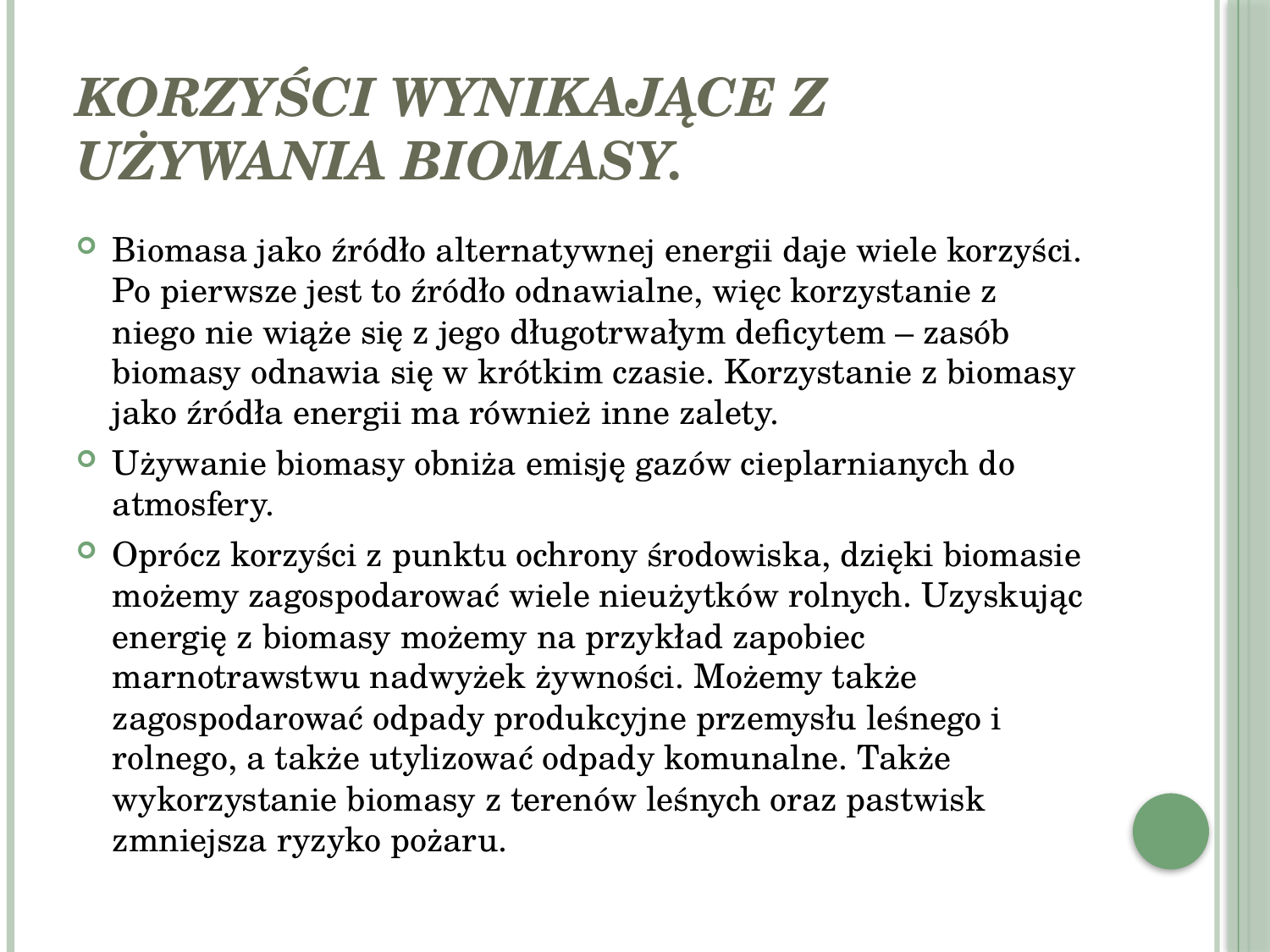

# Korzyści wynikające z używania biomasy.
Biomasa jako źródło alternatywnej energii daje wiele korzyści. Po pierwsze jest to źródło odnawialne, więc korzystanie z niego nie wiąże się z jego długotrwałym deficytem – zasób biomasy odnawia się w krótkim czasie. Korzystanie z biomasy jako źródła energii ma również inne zalety.
Używanie biomasy obniża emisję gazów cieplarnianych do atmosfery.
Oprócz korzyści z punktu ochrony środowiska, dzięki biomasie możemy zagospodarować wiele nieużytków rolnych. Uzyskując energię z biomasy możemy na przykład zapobiec marnotrawstwu nadwyżek żywności. Możemy także zagospodarować odpady produkcyjne przemysłu leśnego i rolnego, a także utylizować odpady komunalne. Także wykorzystanie biomasy z terenów leśnych oraz pastwisk zmniejsza ryzyko pożaru.